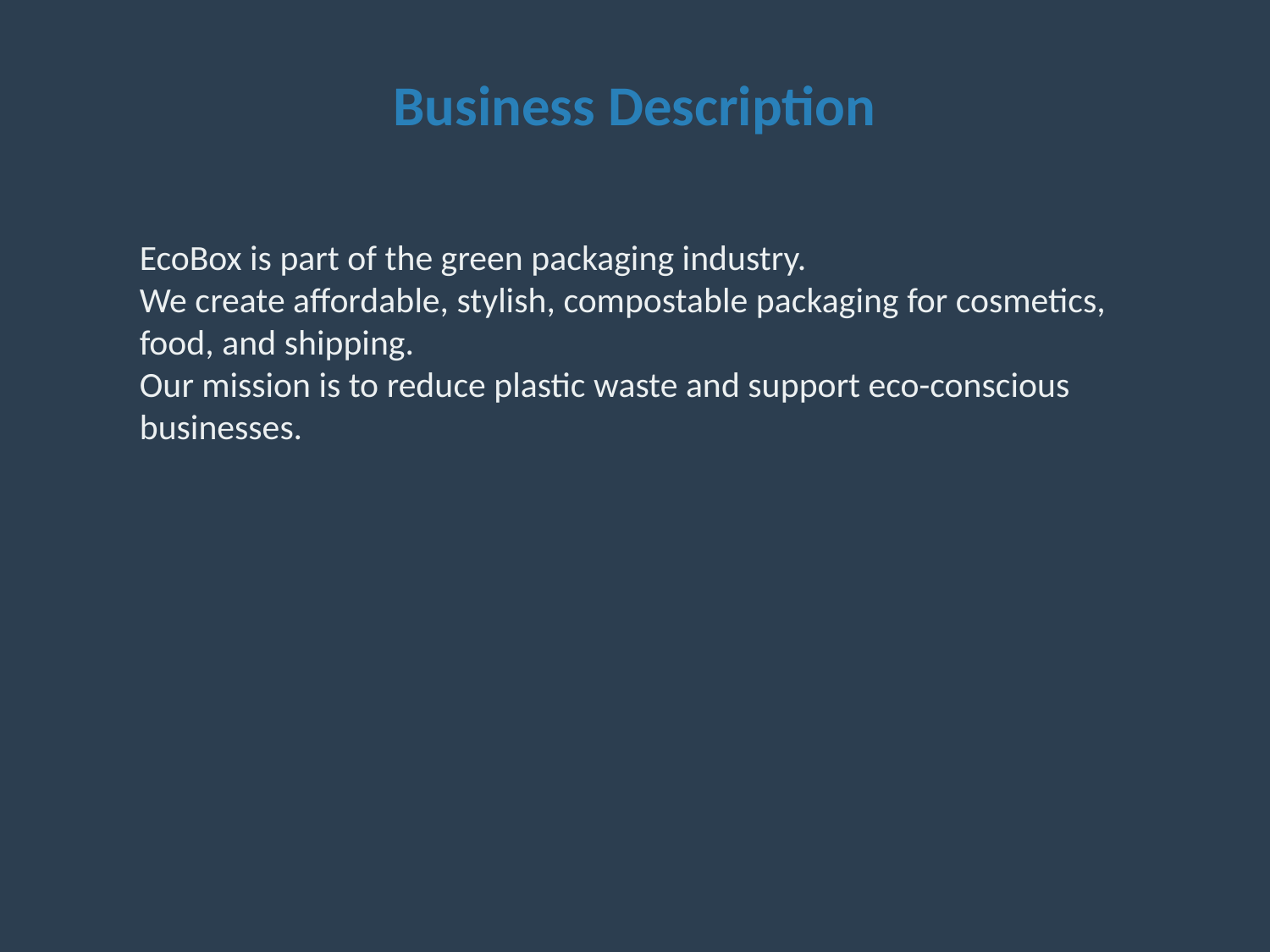

Business Description

EcoBox is part of the green packaging industry.
We create affordable, stylish, compostable packaging for cosmetics, food, and shipping.
Our mission is to reduce plastic waste and support eco-conscious businesses.